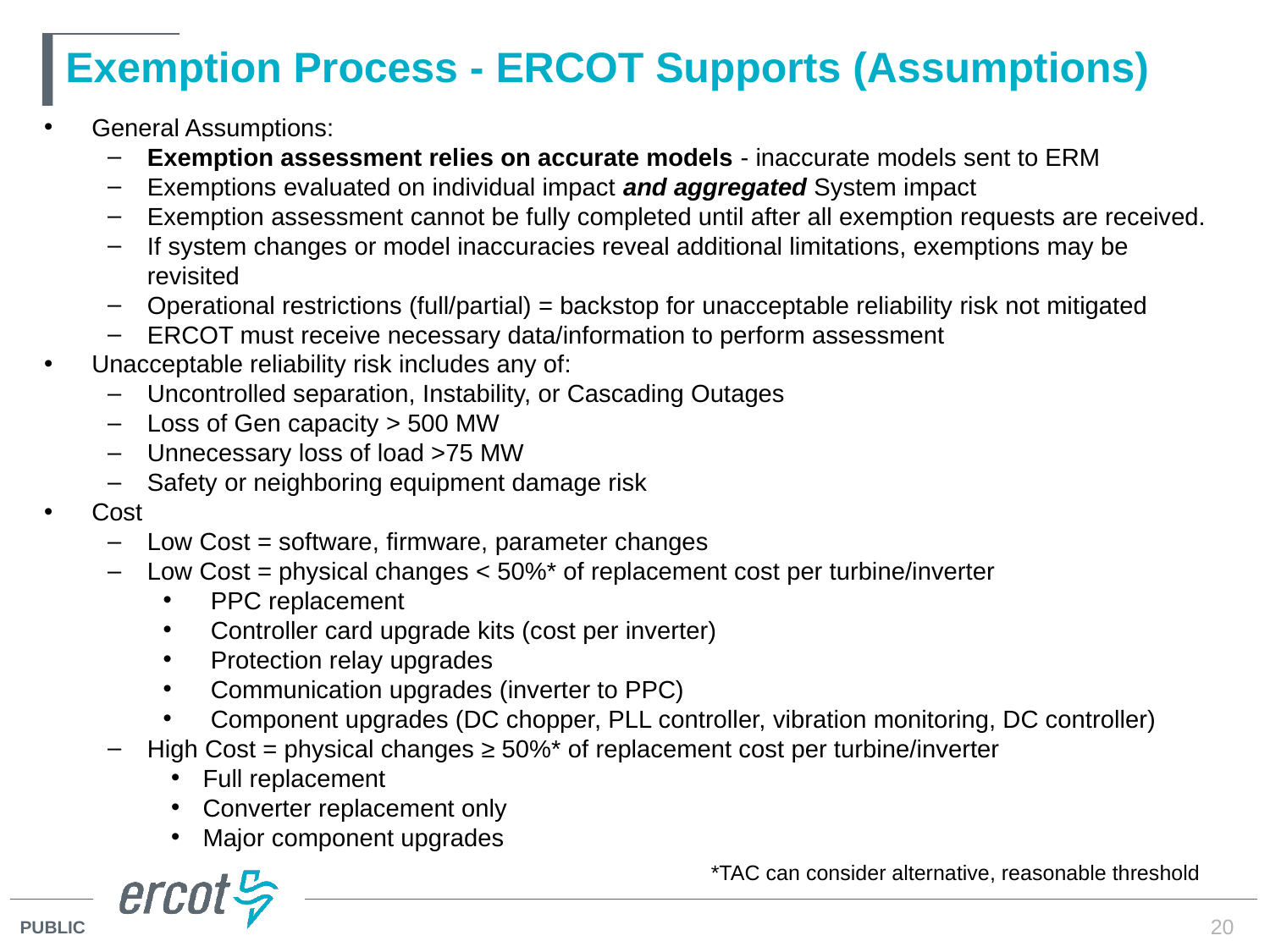

# Exemption Process - ERCOT Supports (Assumptions)
General Assumptions:
Exemption assessment relies on accurate models - inaccurate models sent to ERM
Exemptions evaluated on individual impact and aggregated System impact
Exemption assessment cannot be fully completed until after all exemption requests are received.
If system changes or model inaccuracies reveal additional limitations, exemptions may be revisited
Operational restrictions (full/partial) = backstop for unacceptable reliability risk not mitigated
ERCOT must receive necessary data/information to perform assessment
Unacceptable reliability risk includes any of:
Uncontrolled separation, Instability, or Cascading Outages
Loss of Gen capacity > 500 MW
Unnecessary loss of load >75 MW
Safety or neighboring equipment damage risk
Cost
Low Cost = software, firmware, parameter changes
Low Cost = physical changes < 50%* of replacement cost per turbine/inverter
PPC replacement
Controller card upgrade kits (cost per inverter)
Protection relay upgrades
Communication upgrades (inverter to PPC)
Component upgrades (DC chopper, PLL controller, vibration monitoring, DC controller)
High Cost = physical changes ≥ 50%* of replacement cost per turbine/inverter
Full replacement
Converter replacement only
Major component upgrades
*TAC can consider alternative, reasonable threshold
20